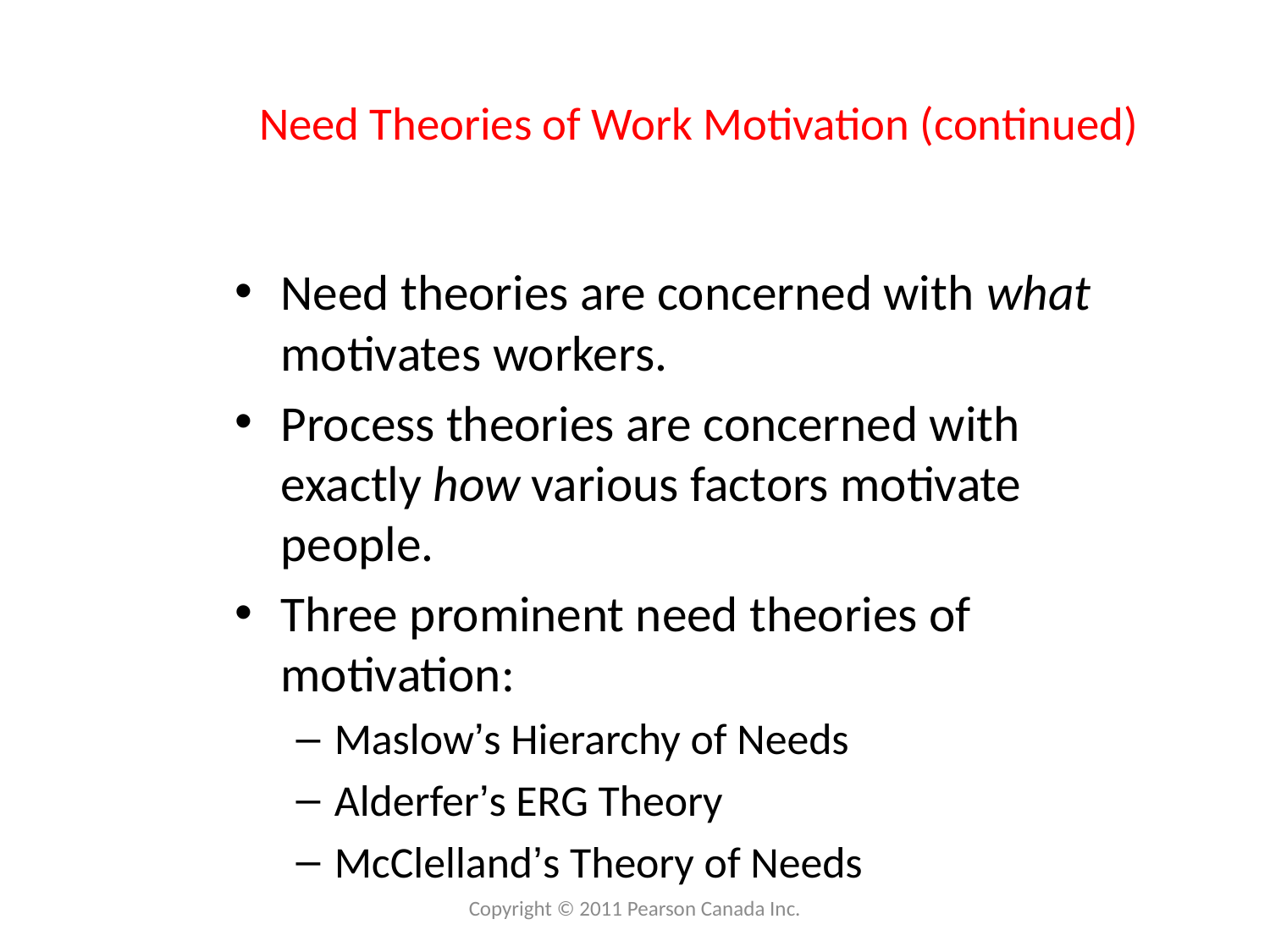

# Need Theories of Work Motivation (continued)
Need theories are concerned with what motivates workers.
Process theories are concerned with exactly how various factors motivate people.
Three prominent need theories of motivation:
Maslow’s Hierarchy of Needs
Alderfer’s ERG Theory
McClelland’s Theory of Needs
Copyright © 2011 Pearson Canada Inc.